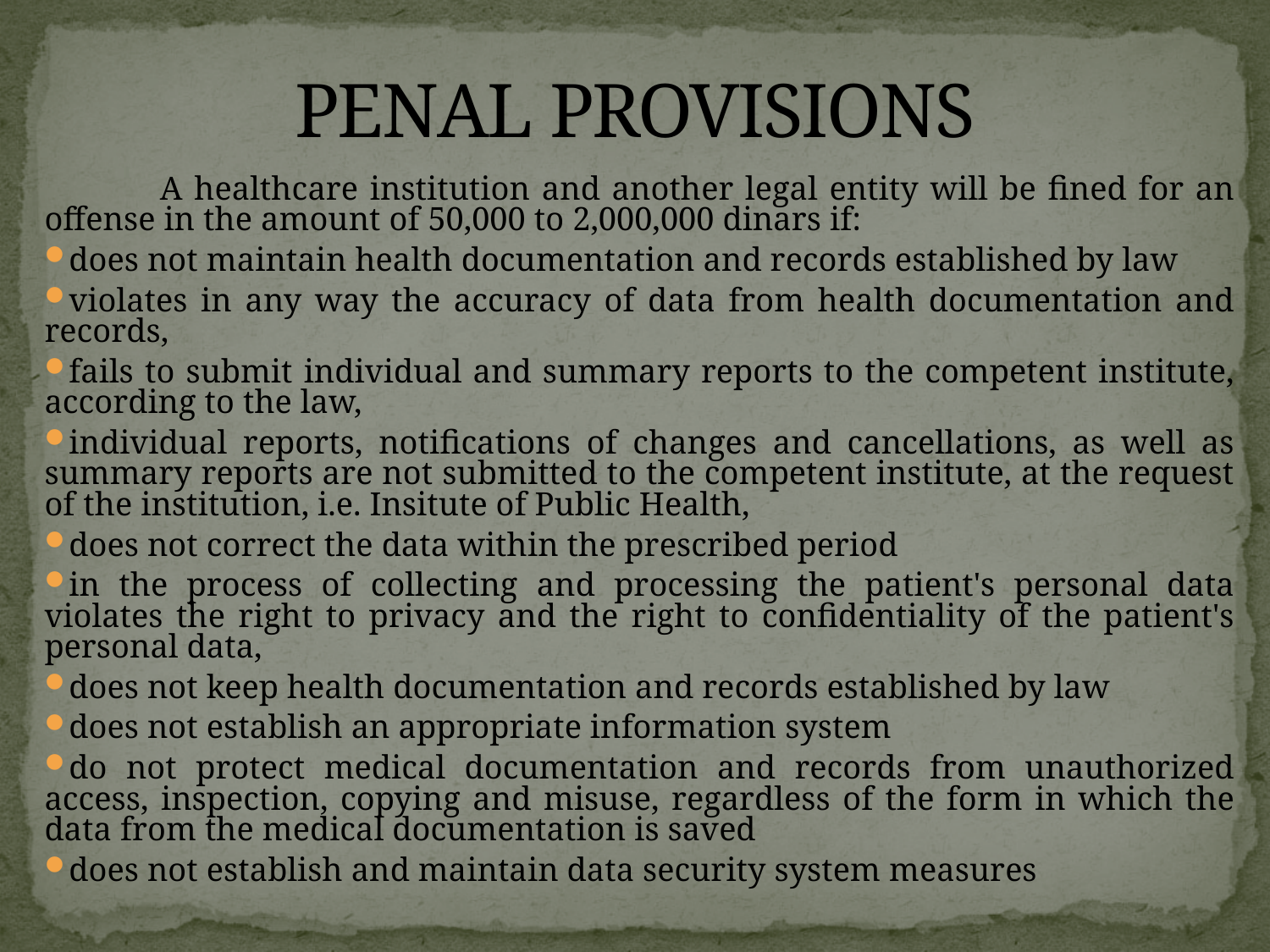

# PENAL PROVISIONS
	A healthcare institution and another legal entity will be fined for an offense in the amount of 50,000 to 2,000,000 dinars if:
does not maintain health documentation and records established by law
violates in any way the accuracy of data from health documentation and records,
fails to submit individual and summary reports to the competent institute, according to the law,
individual reports, notifications of changes and cancellations, as well as summary reports are not submitted to the competent institute, at the request of the institution, i.e. Insitute of Public Health,
does not correct the data within the prescribed period
in the process of collecting and processing the patient's personal data violates the right to privacy and the right to confidentiality of the patient's personal data,
does not keep health documentation and records established by law
does not establish an appropriate information system
do not protect medical documentation and records from unauthorized access, inspection, copying and misuse, regardless of the form in which the data from the medical documentation is saved
does not establish and maintain data security system measures